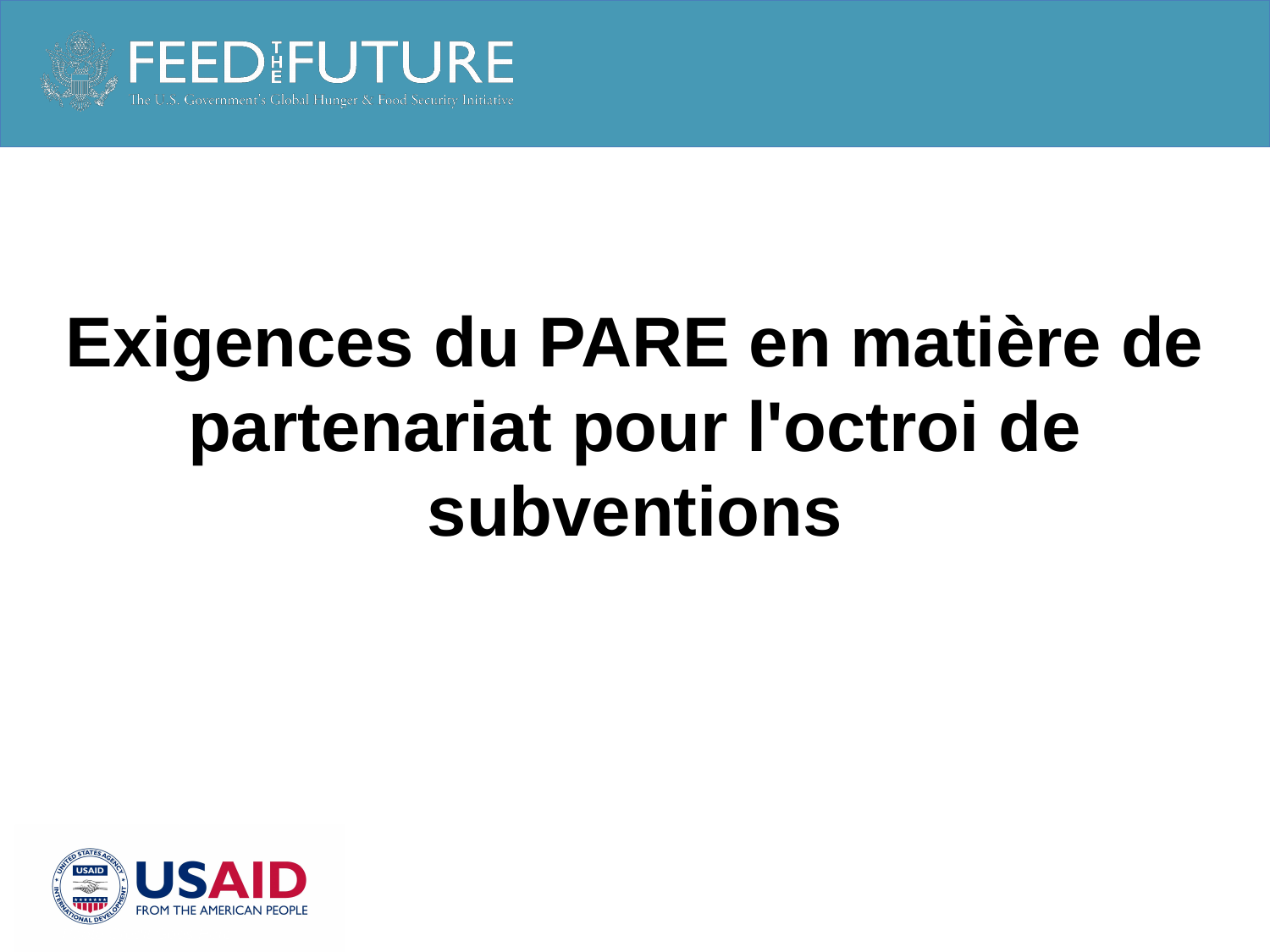

Exigences du PARE en matière de partenariat pour l'octroi de subventions